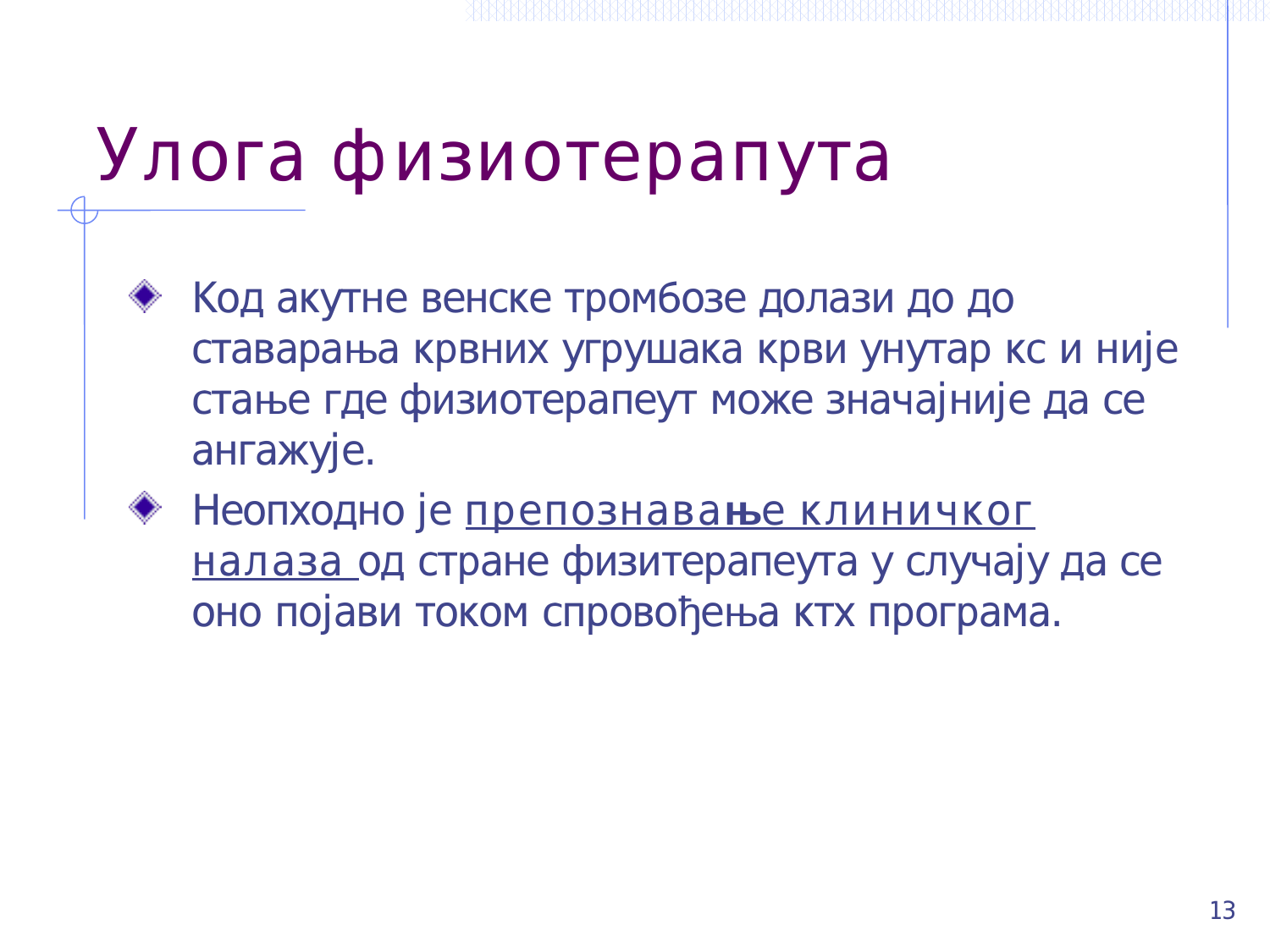

# Улога физиотерапута
Код акутне венске тромбозе долази до до ставарања крвних угрушака крви унутар кс и није стање где физиотерапеут може значајније да се ангажује.
Неопходно је препознавање клиничког налаза од стране физитерапеута у случају да се оно појави током спровођења ктх програма.
13